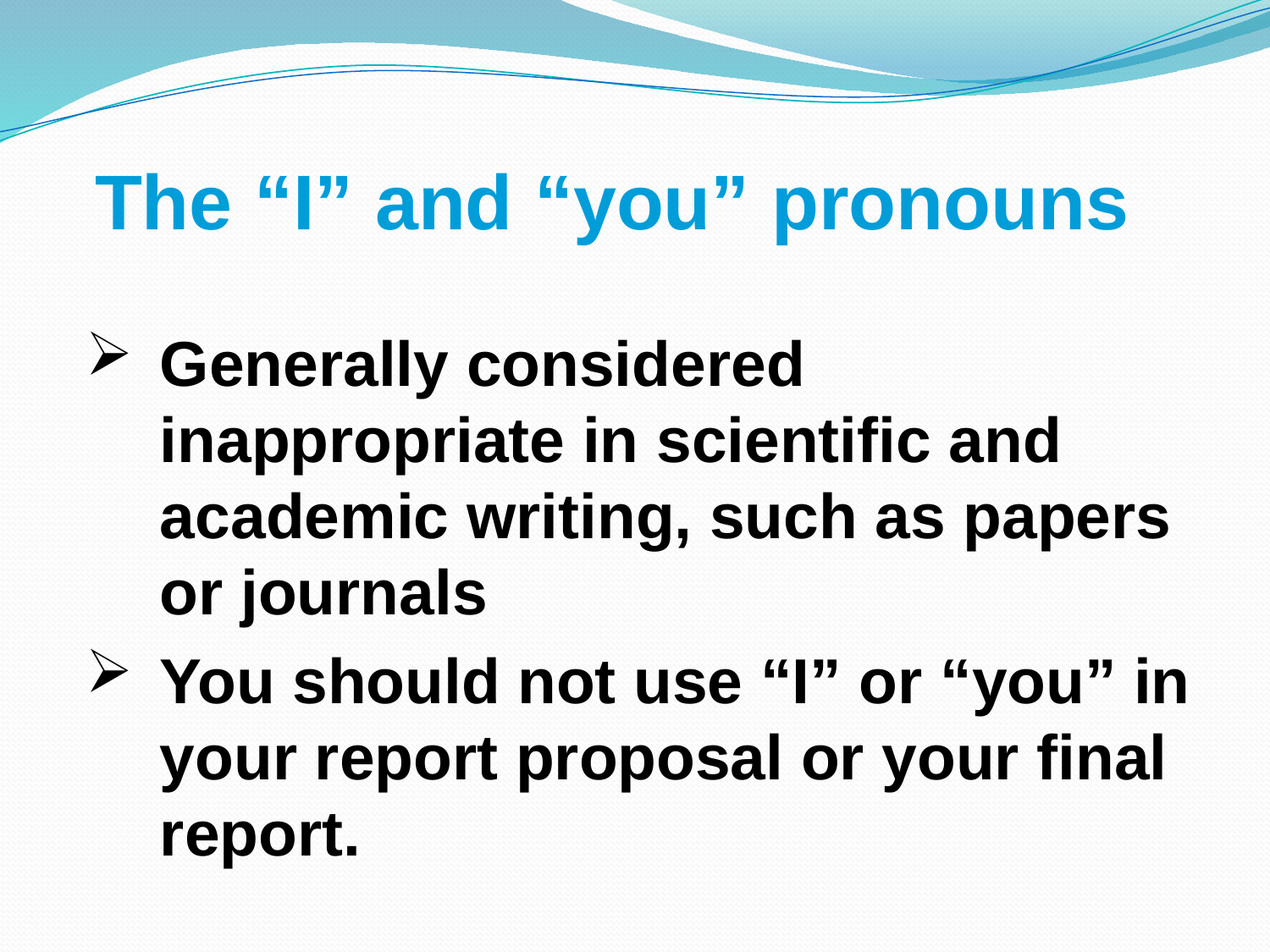

# The “I” and “you” pronouns
Generally considered inappropriate in scientific and academic writing, such as papers or journals
You should not use “I” or “you” in your report proposal or your final report.